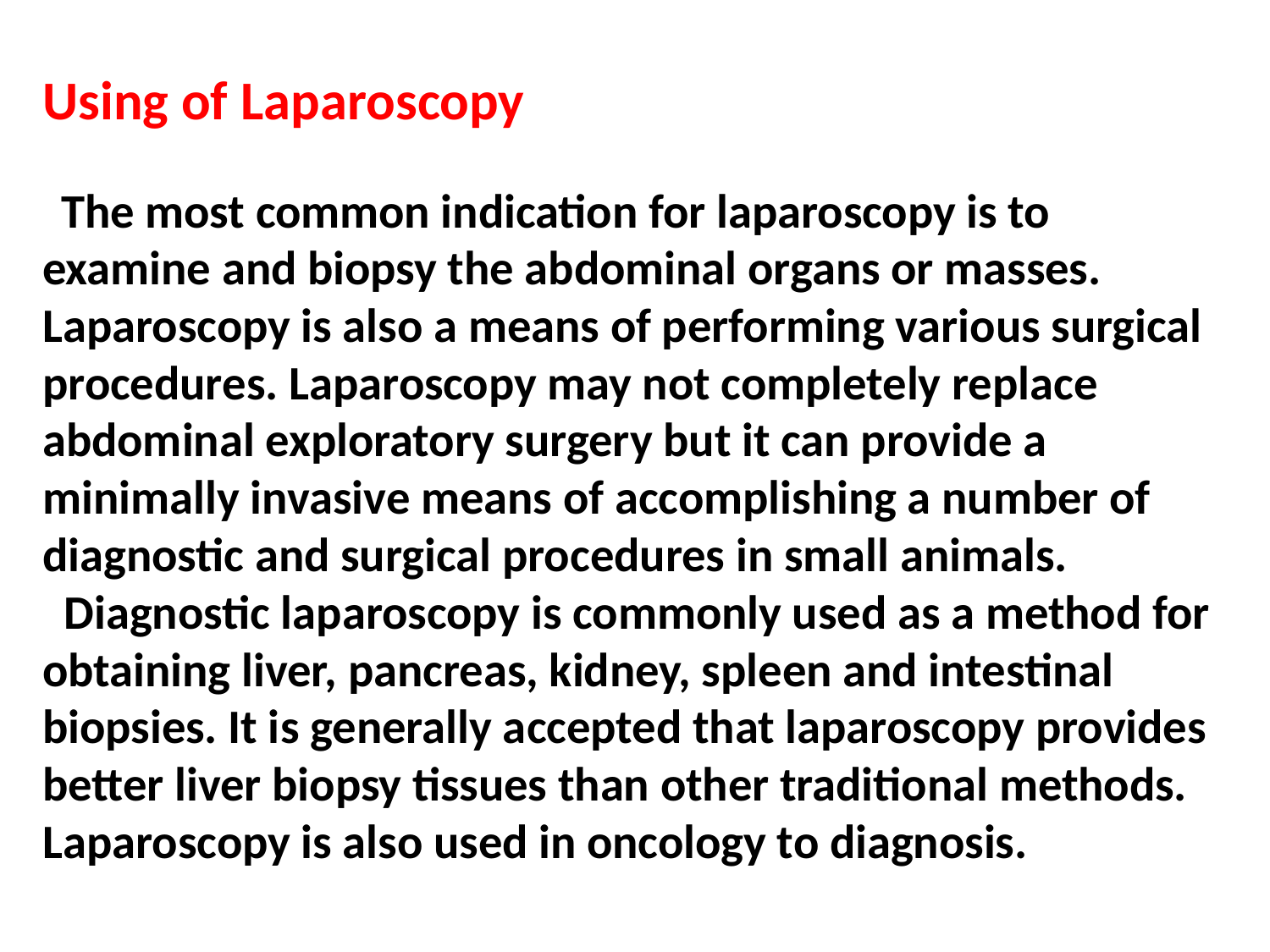

# Using of Laparoscopy The most common indication for laparoscopy is to examine and biopsy the abdominal organs or masses. Laparoscopy is also a means of performing various surgical procedures. Laparoscopy may not completely replace abdominal exploratory surgery but it can provide a minimally invasive means of accomplishing a number of diagnostic and surgical procedures in small animals. Diagnostic laparoscopy is commonly used as a method for obtaining liver, pancreas, kidney, spleen and intestinal biopsies. It is generally accepted that laparoscopy provides better liver biopsy tissues than other traditional methods. Laparoscopy is also used in oncology to diagnosis.